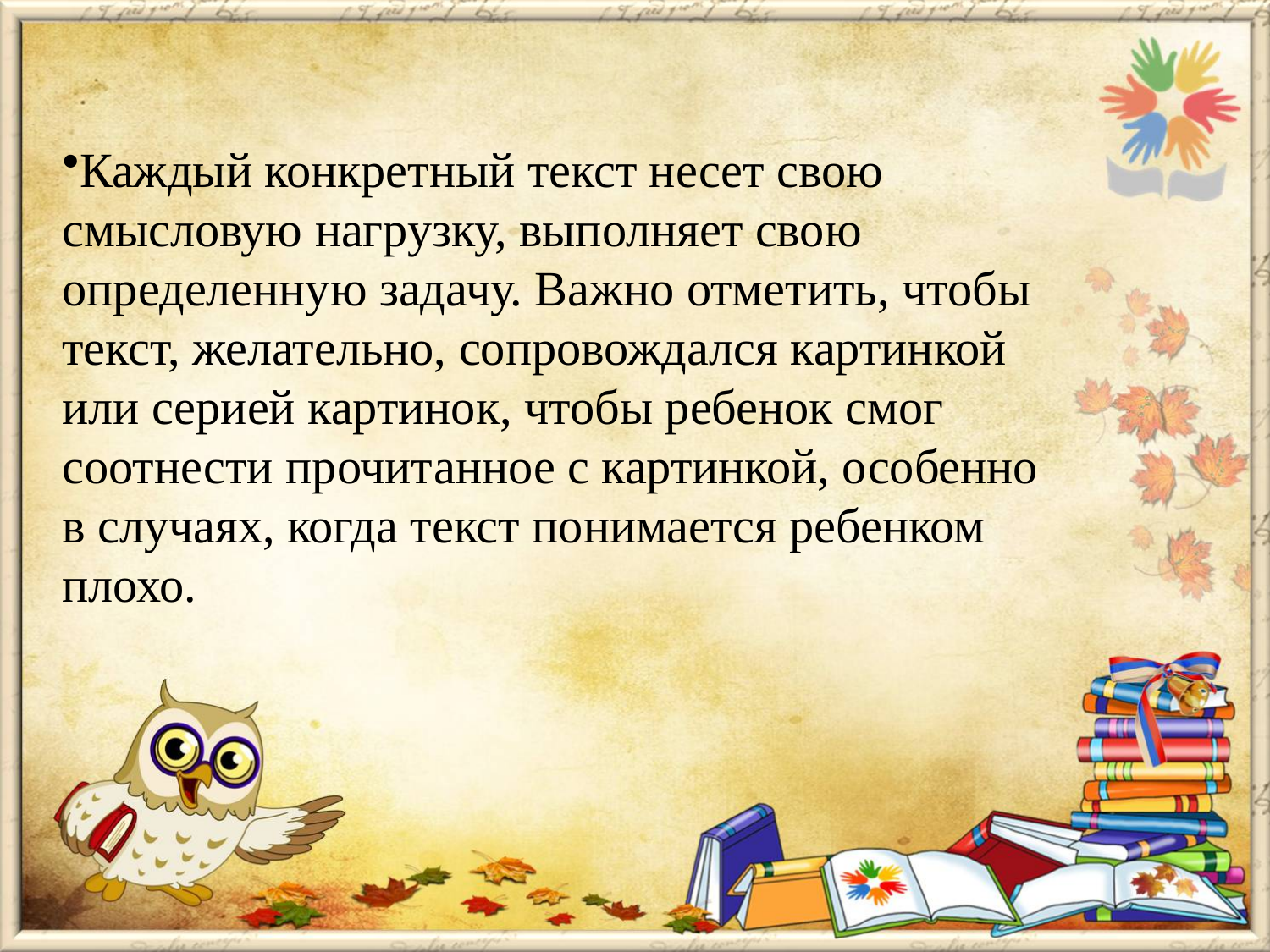

Каждый конкретный текст несет свою смысловую нагрузку, выполняет свою определенную задачу. Важно отметить, чтобы текст, желательно, сопровождался картинкой или серией картинок, чтобы ребенок смог соотнести прочитанное с картинкой, особенно в случаях, когда текст понимается ребенком плохо.